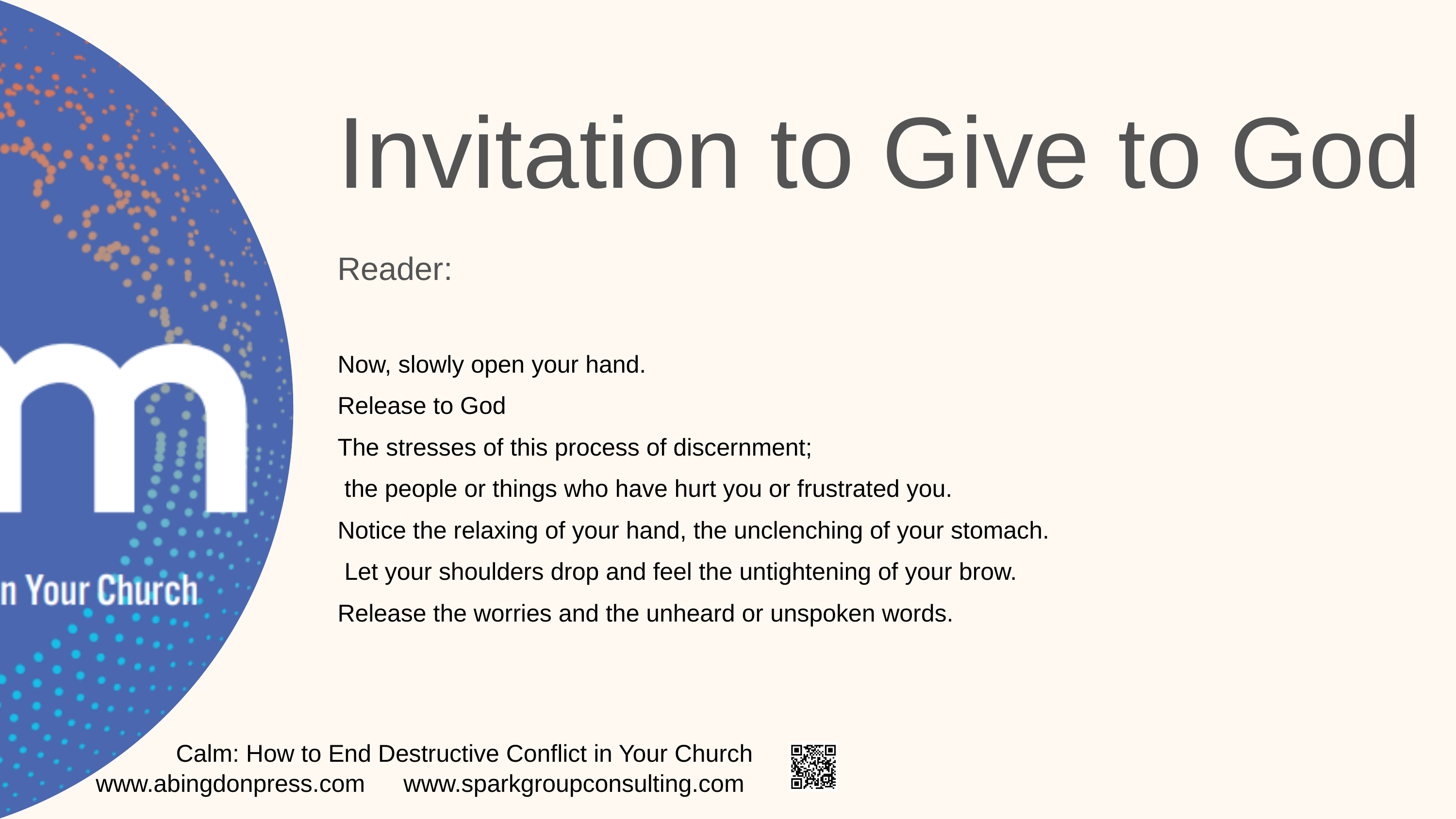

Invitation to Give to God
Reader:

Now, slowly open your hand.
Release to God
The stresses of this process of discernment;
 the people or things who have hurt you or frustrated you.
Notice the relaxing of your hand, the unclenching of your stomach.
 Let your shoulders drop and feel the untightening of your brow.
Release the worries and the unheard or unspoken words.

Calm: How to End Destructive Conflict in Your Church

www.abingdonpress.com
www.sparkgroupconsulting.com